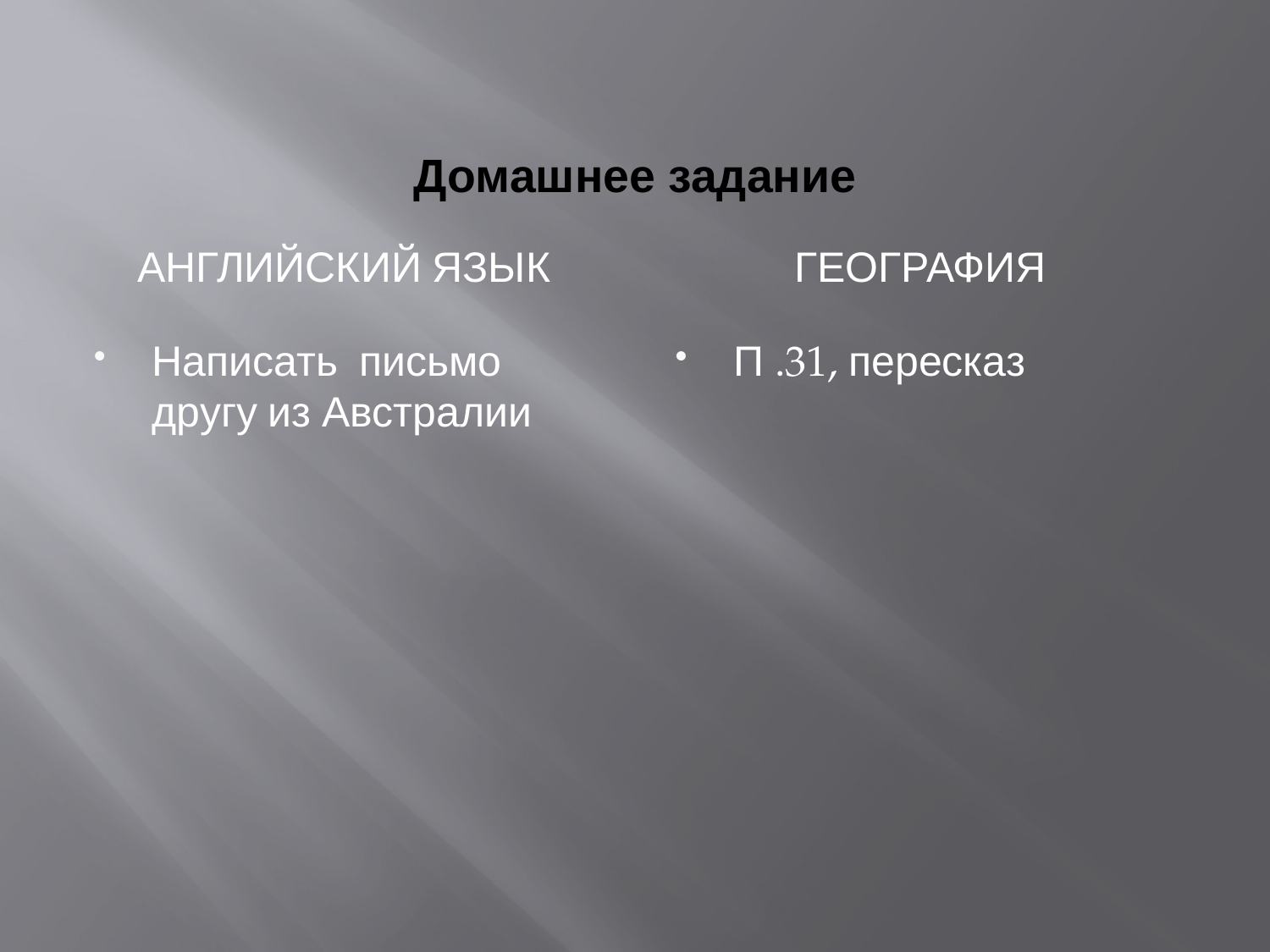

# Домашнее задание
Английский язык
География
Написать  письмо другу из Австралии
П .31, пересказ